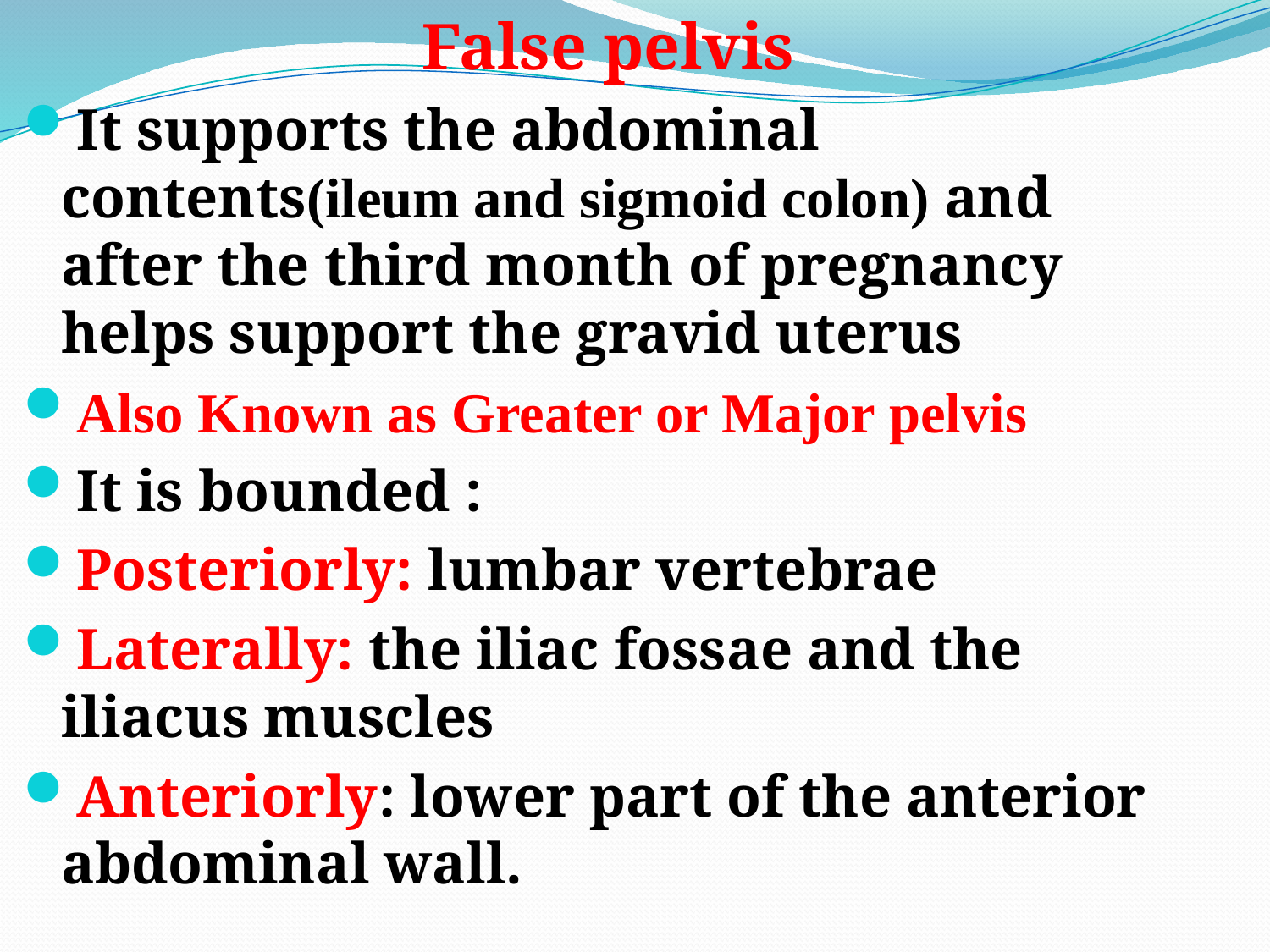

False pelvis
It supports the abdominal contents(ileum and sigmoid colon) and after the third month of pregnancy helps support the gravid uterus
Also Known as Greater or Major pelvis
It is bounded :
Posteriorly: lumbar vertebrae
Laterally: the iliac fossae and the iliacus muscles
Anteriorly: lower part of the anterior abdominal wall.